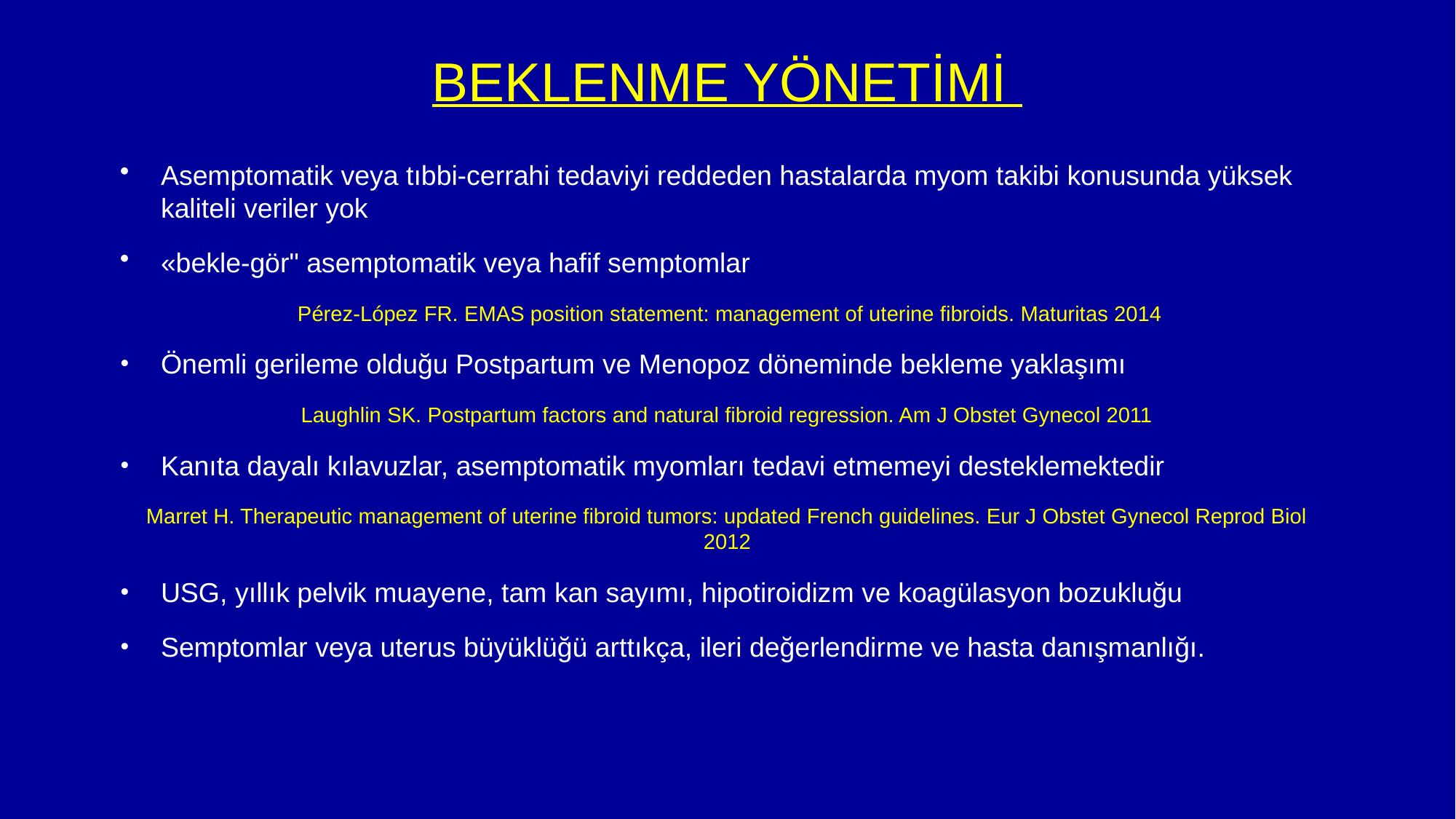

# BEKLENME YÖNETİMİ
Asemptomatik veya tıbbi-cerrahi tedaviyi reddeden hastalarda myom takibi konusunda yüksek kaliteli veriler yok
«bekle-gör" asemptomatik veya hafif semptomlar
 Pérez-López FR. EMAS position statement: management of uterine fibroids. Maturitas 2014
Önemli gerileme olduğu Postpartum ve Menopoz döneminde bekleme yaklaşımı
Laughlin SK. Postpartum factors and natural fibroid regression. Am J Obstet Gynecol 2011
Kanıta dayalı kılavuzlar, asemptomatik myomları tedavi etmemeyi desteklemektedir
Marret H. Therapeutic management of uterine fibroid tumors: updated French guidelines. Eur J Obstet Gynecol Reprod Biol 2012
USG, yıllık pelvik muayene, tam kan sayımı, hipotiroidizm ve koagülasyon bozukluğu
Semptomlar veya uterus büyüklüğü arttıkça, ileri değerlendirme ve hasta danışmanlığı.